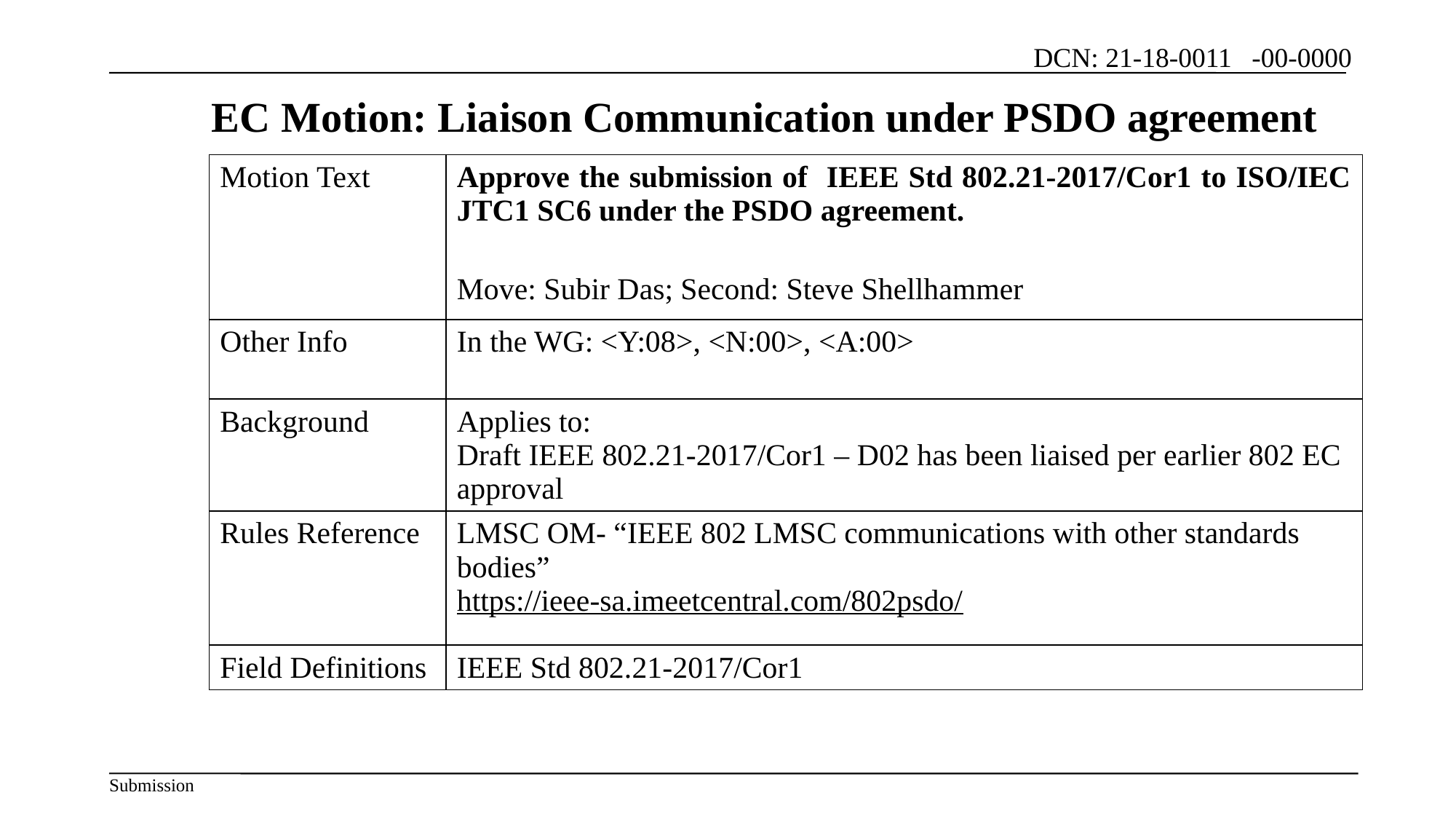

# EC Motion: Liaison Communication under PSDO agreement
| Motion Text | Approve the submission of IEEE Std 802.21-2017/Cor1 to ISO/IEC JTC1 SC6 under the PSDO agreement. |
| --- | --- |
|  | Move: Subir Das; Second: Steve Shellhammer |
| Other Info | In the WG: <Y:08>, <N:00>, <A:00> |
| Background | Applies to: Draft IEEE 802.21-2017/Cor1 – D02 has been liaised per earlier 802 EC approval |
| Rules Reference | LMSC OM- “IEEE 802 LMSC communications with other standards bodies” https://ieee-sa.imeetcentral.com/802psdo/ |
| Field Definitions | IEEE Std 802.21-2017/Cor1 |